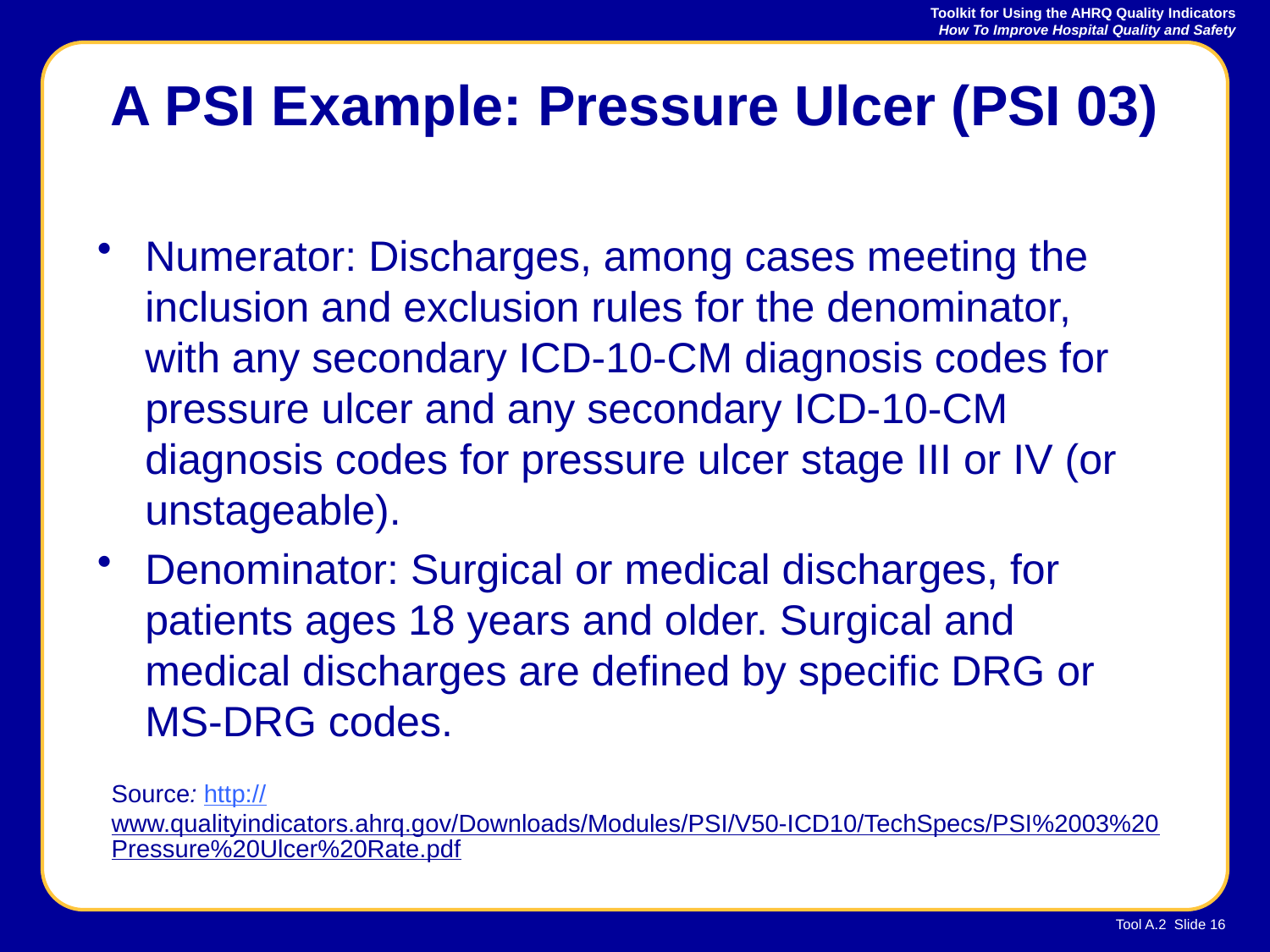

# A PSI Example: Pressure Ulcer (PSI 03)
Numerator: Discharges, among cases meeting the inclusion and exclusion rules for the denominator, with any secondary ICD-10-CM diagnosis codes for pressure ulcer and any secondary ICD-10-CM diagnosis codes for pressure ulcer stage III or IV (or unstageable).
Denominator: Surgical or medical discharges, for patients ages 18 years and older. Surgical and medical discharges are defined by specific DRG or MS-DRG codes.
Source: http://www.qualityindicators.ahrq.gov/Downloads/Modules/PSI/V50-ICD10/TechSpecs/PSI%2003%20Pressure%20Ulcer%20Rate.pdf